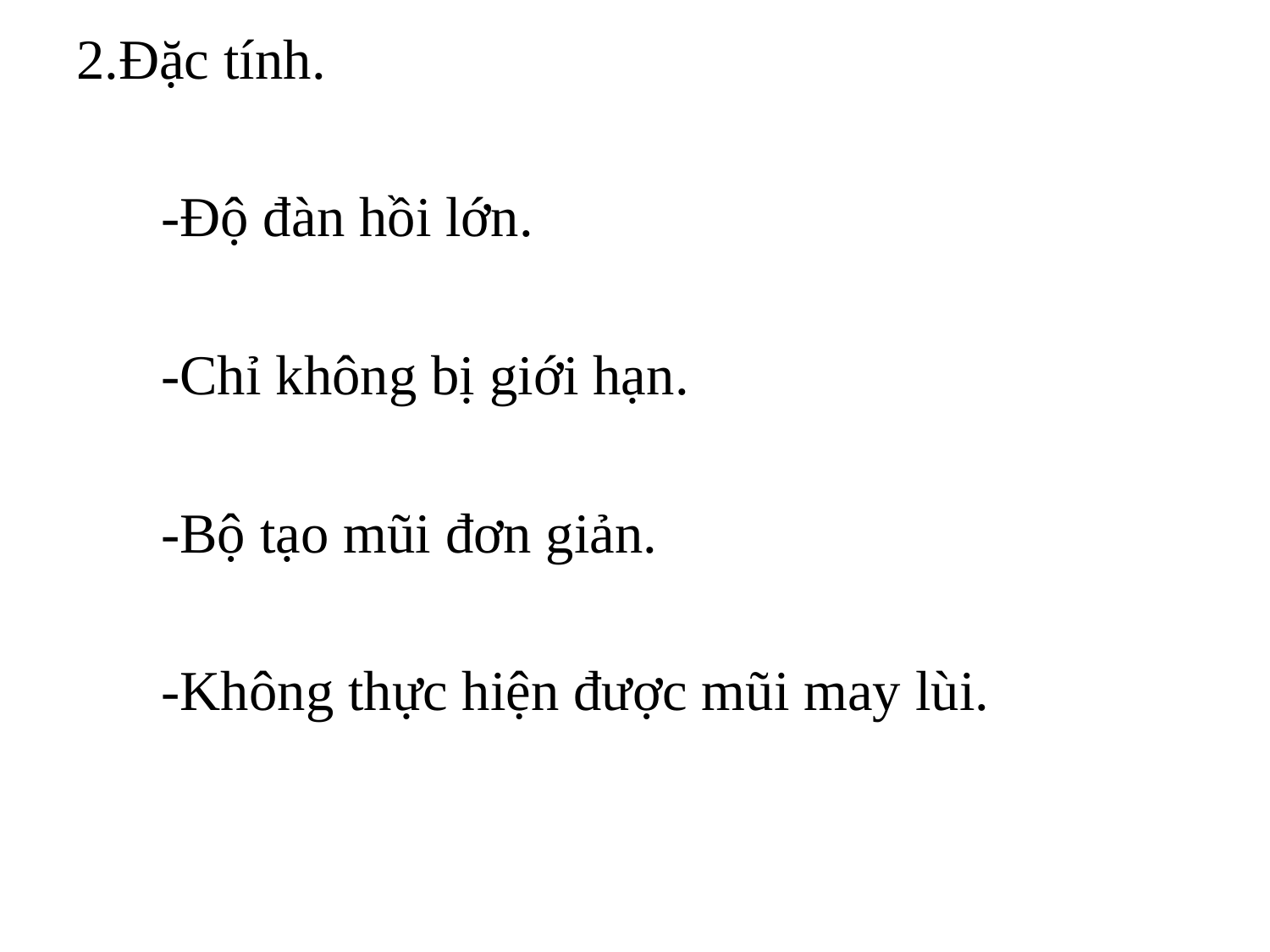

2.Đặc tính.

      -Độ đàn hồi lớn.

      -Chỉ không bị giới hạn.

      -Bộ tạo mũi đơn giản.

      -Không thực hiện được mũi may lùi.